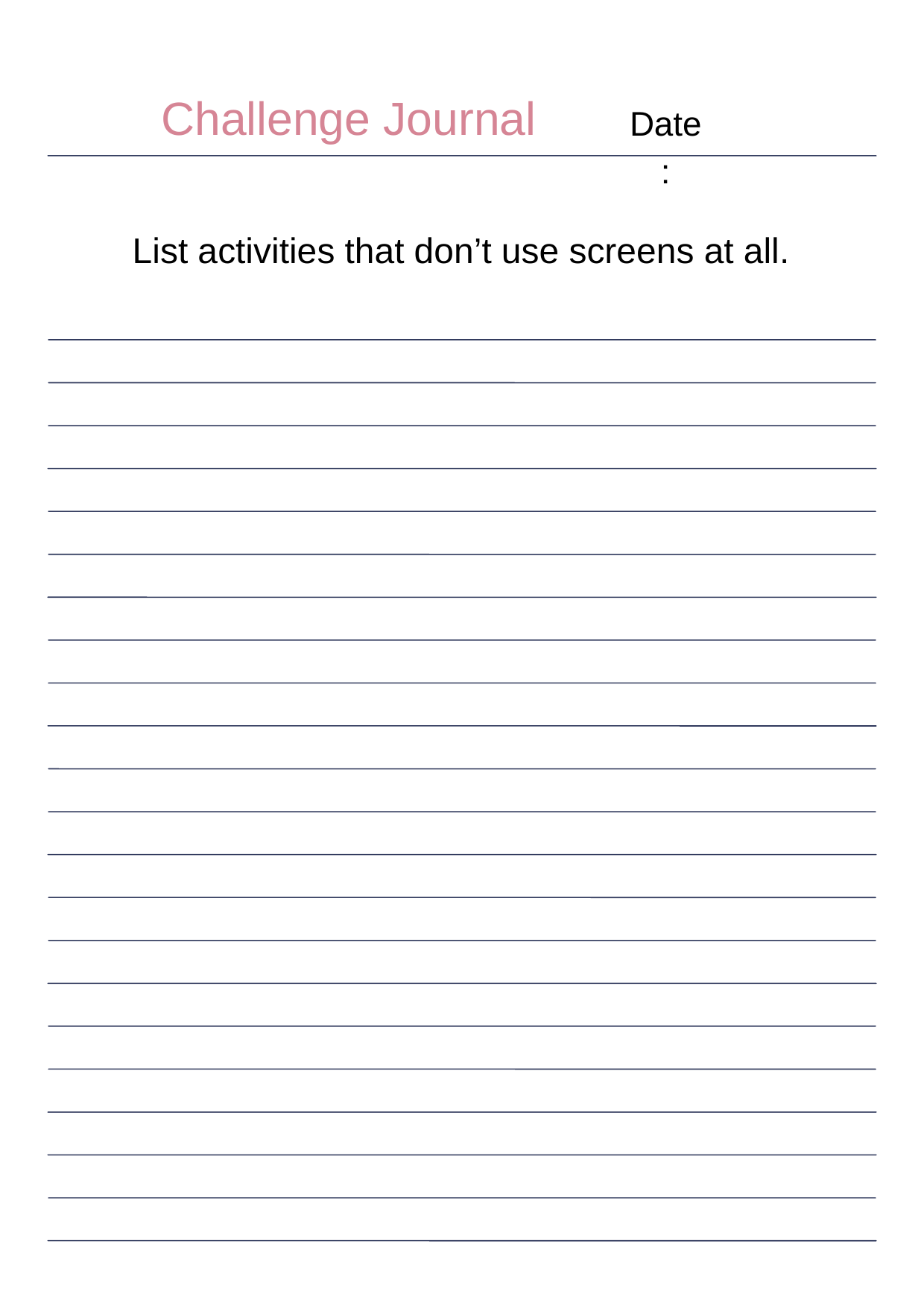

Challenge Journal
Date:

List activities that don’t use screens at all.